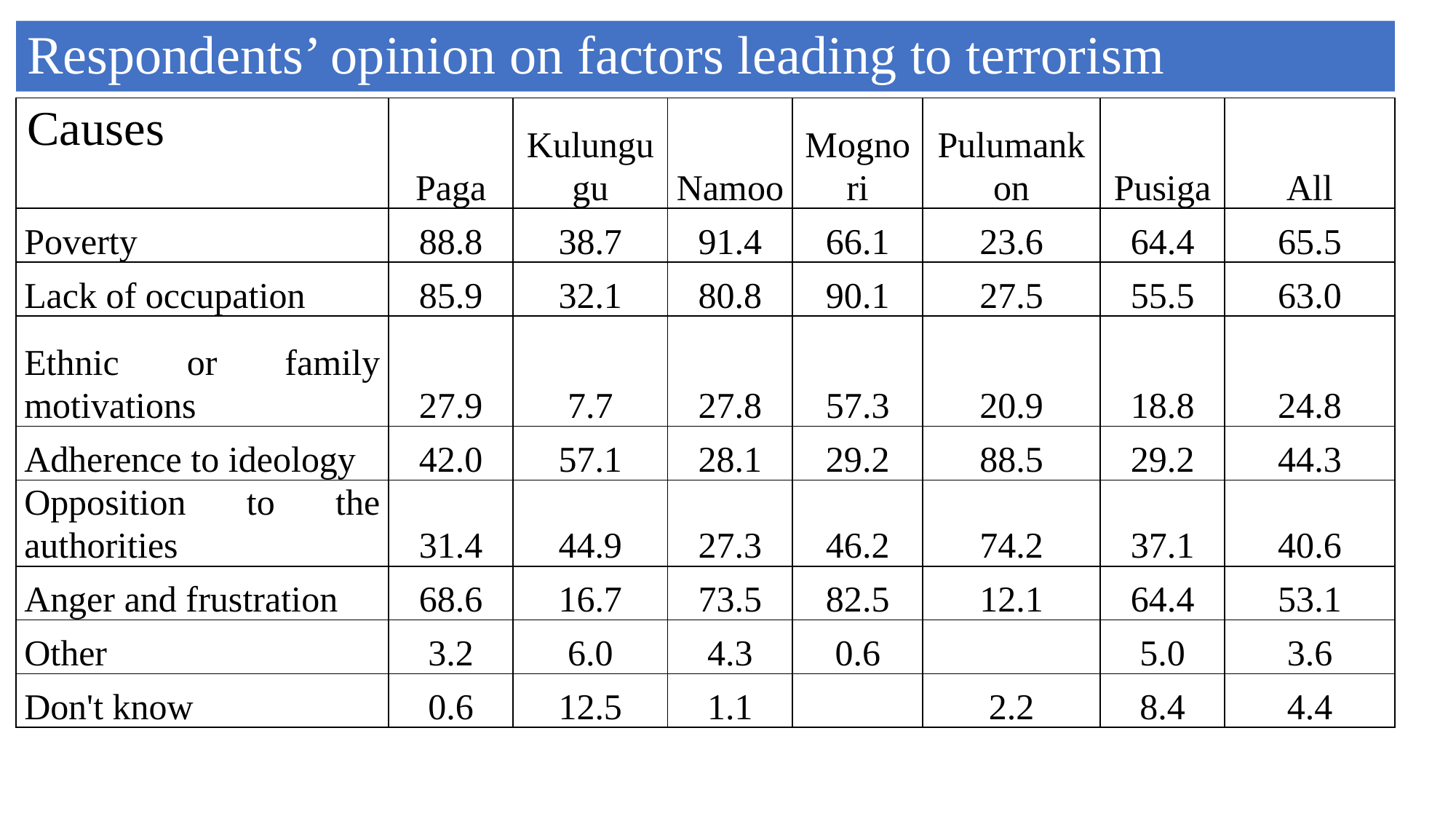

# Respondents’ opinion on factors leading to terrorism
|  | Paga | Kulungugu | Namoo | Mognori | Pulumankon | Pusiga | All |
| --- | --- | --- | --- | --- | --- | --- | --- |
| Poverty | 88.8 | 38.7 | 91.4 | 66.1 | 23.6 | 64.4 | 65.5 |
| Lack of occupation | 85.9 | 32.1 | 80.8 | 90.1 | 27.5 | 55.5 | 63.0 |
| Ethnic or family motivations | 27.9 | 7.7 | 27.8 | 57.3 | 20.9 | 18.8 | 24.8 |
| Adherence to ideology | 42.0 | 57.1 | 28.1 | 29.2 | 88.5 | 29.2 | 44.3 |
| Opposition to the authorities | 31.4 | 44.9 | 27.3 | 46.2 | 74.2 | 37.1 | 40.6 |
| Anger and frustration | 68.6 | 16.7 | 73.5 | 82.5 | 12.1 | 64.4 | 53.1 |
| Other | 3.2 | 6.0 | 4.3 | 0.6 |  | 5.0 | 3.6 |
| Don't know | 0.6 | 12.5 | 1.1 |  | 2.2 | 8.4 | 4.4 |
Causes